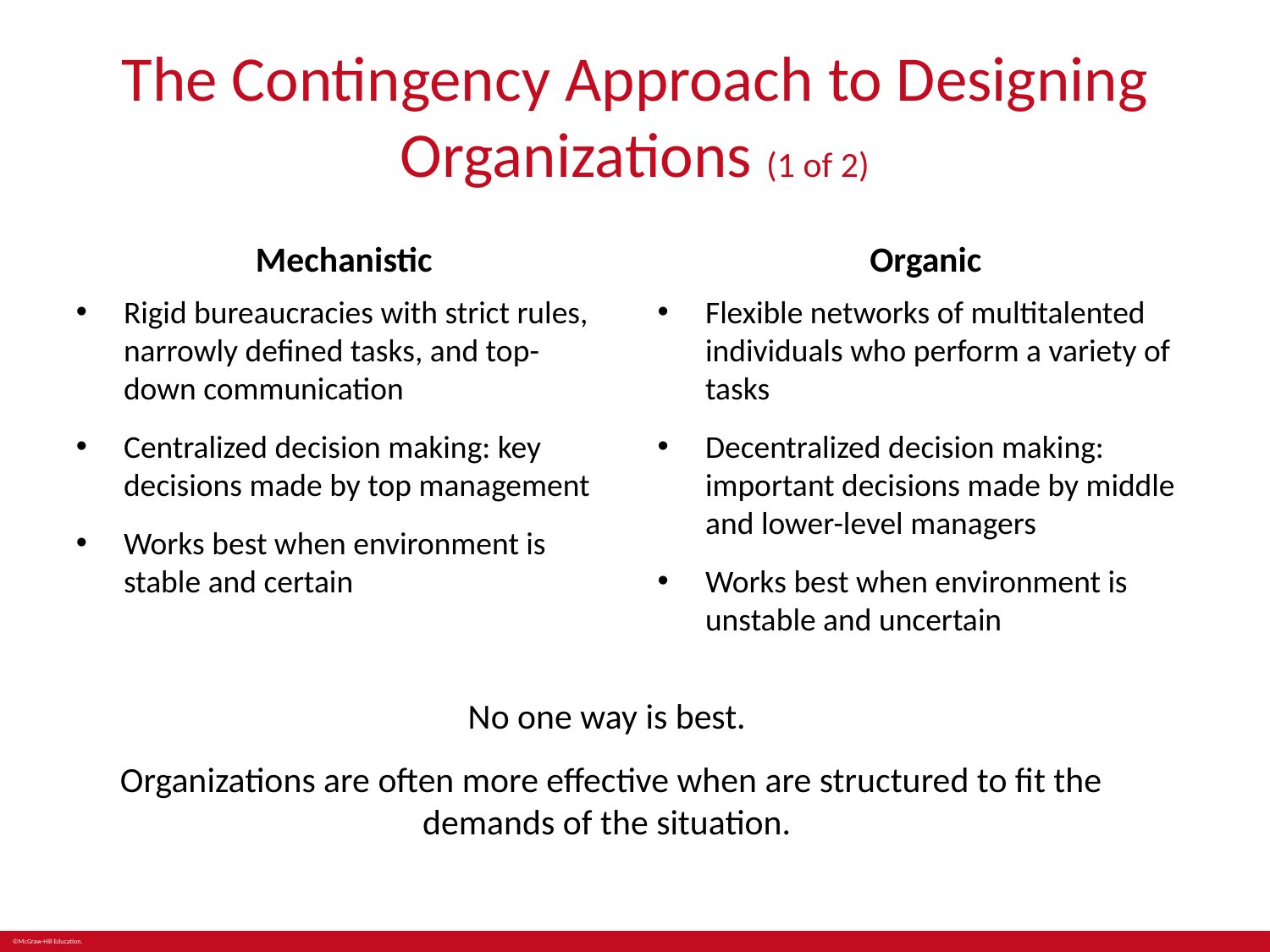

# The Contingency Approach to Designing Organizations (1 of 2)
Mechanistic
Organic
Rigid bureaucracies with strict rules, narrowly defined tasks, and top-down communication
Centralized decision making: key decisions made by top management
Works best when environment is stable and certain

Flexible networks of multitalented individuals who perform a variety of tasks
Decentralized decision making: important decisions made by middle and lower-level managers
Works best when environment is unstable and uncertain

No one way is best.
 Organizations are often more effective when are structured to fit the demands of the situation.